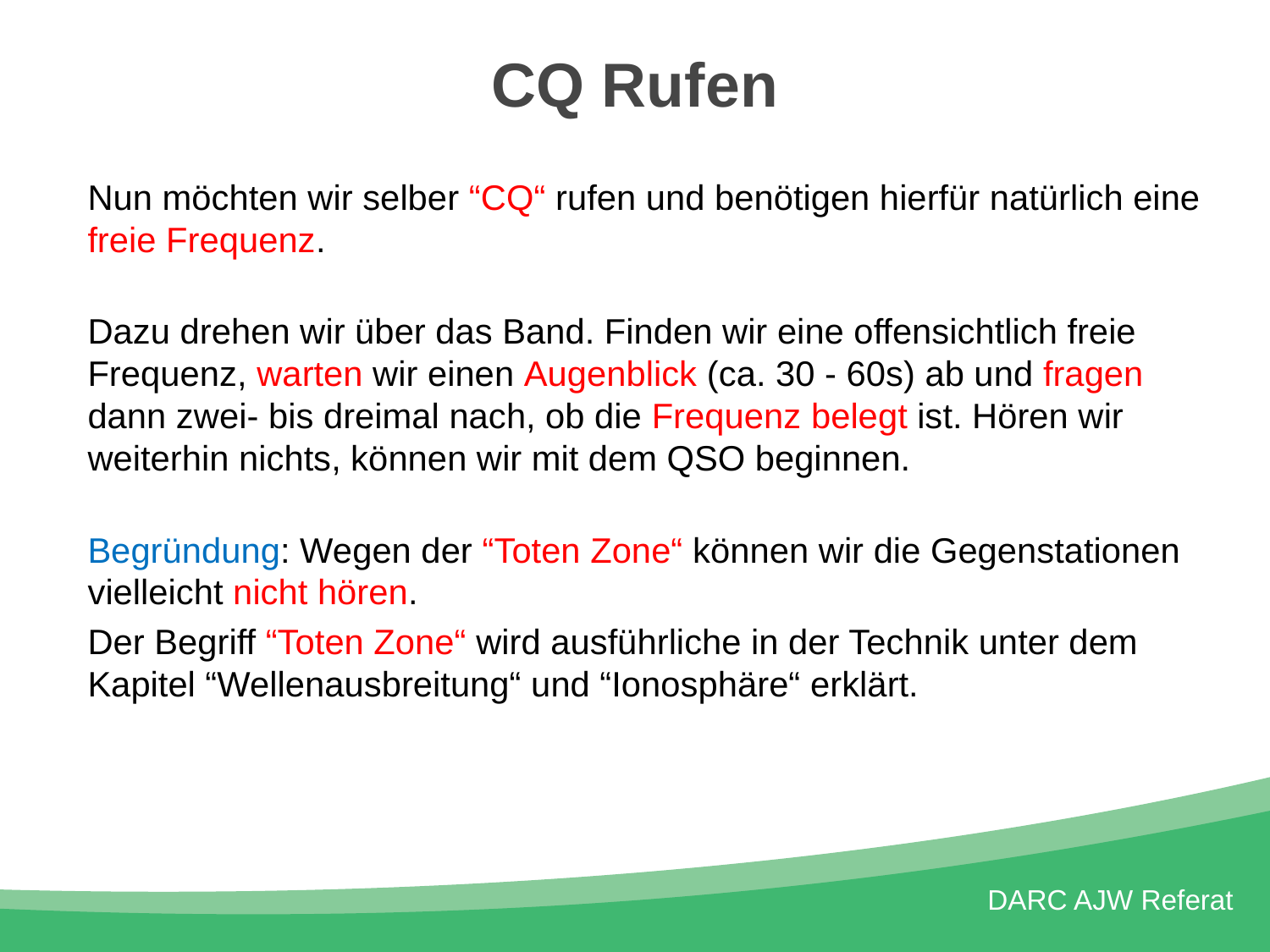

# CQ Rufen
Nun möchten wir selber “CQ“ rufen und benötigen hierfür natürlich eine freie Frequenz.
Dazu drehen wir über das Band. Finden wir eine offensichtlich freie Frequenz, warten wir einen Augenblick (ca. 30 - 60s) ab und fragen dann zwei- bis dreimal nach, ob die Frequenz belegt ist. Hören wir weiterhin nichts, können wir mit dem QSO beginnen.
Begründung: Wegen der “Toten Zone“ können wir die Gegenstationen vielleicht nicht hören.
Der Begriff “Toten Zone“ wird ausführliche in der Technik unter dem Kapitel “Wellenausbreitung“ und “Ionosphäre“ erklärt.